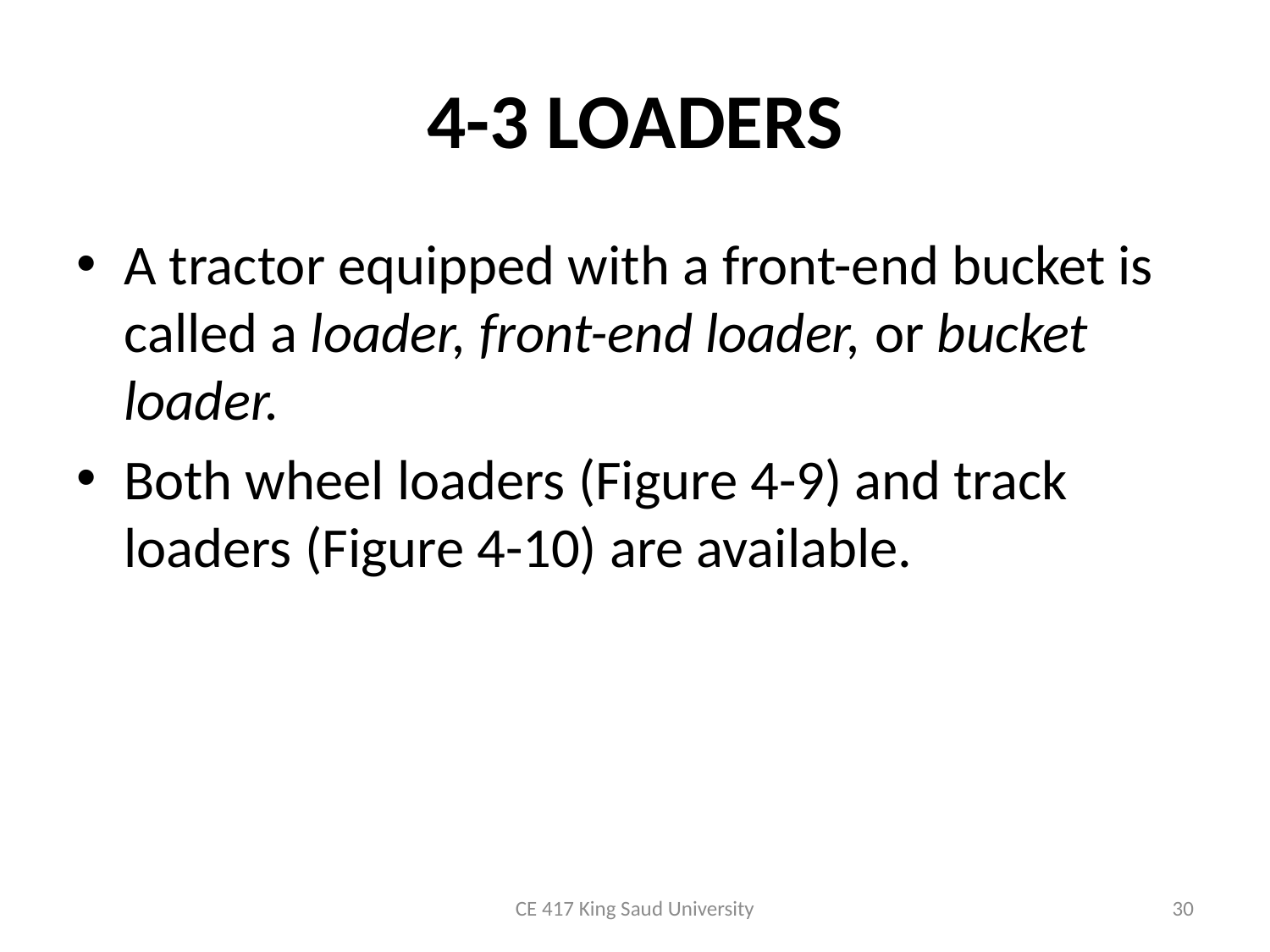

# 4-3 LOADERS
A tractor equipped with a front-end bucket is called a loader, front-end loader, or bucket loader.
Both wheel loaders (Figure 4-9) and track loaders (Figure 4-10) are available.
CE 417 King Saud University
30